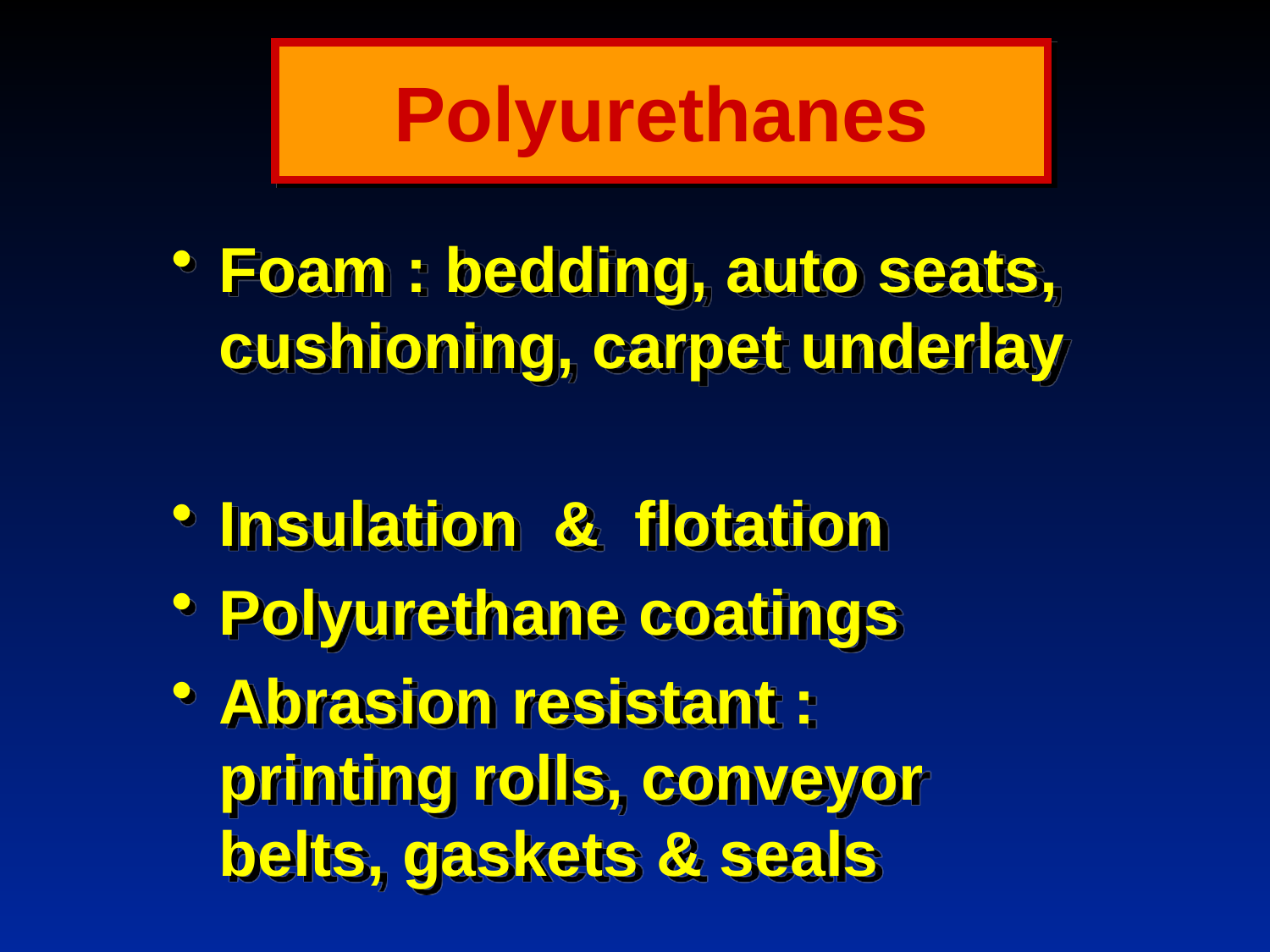

# Polyurethanes
Foam : bedding, auto seats, cushioning, carpet underlay

Insulation  &  flotation
Polyurethane coatings
Abrasion resistant : printing rolls, conveyor belts, gaskets & seals